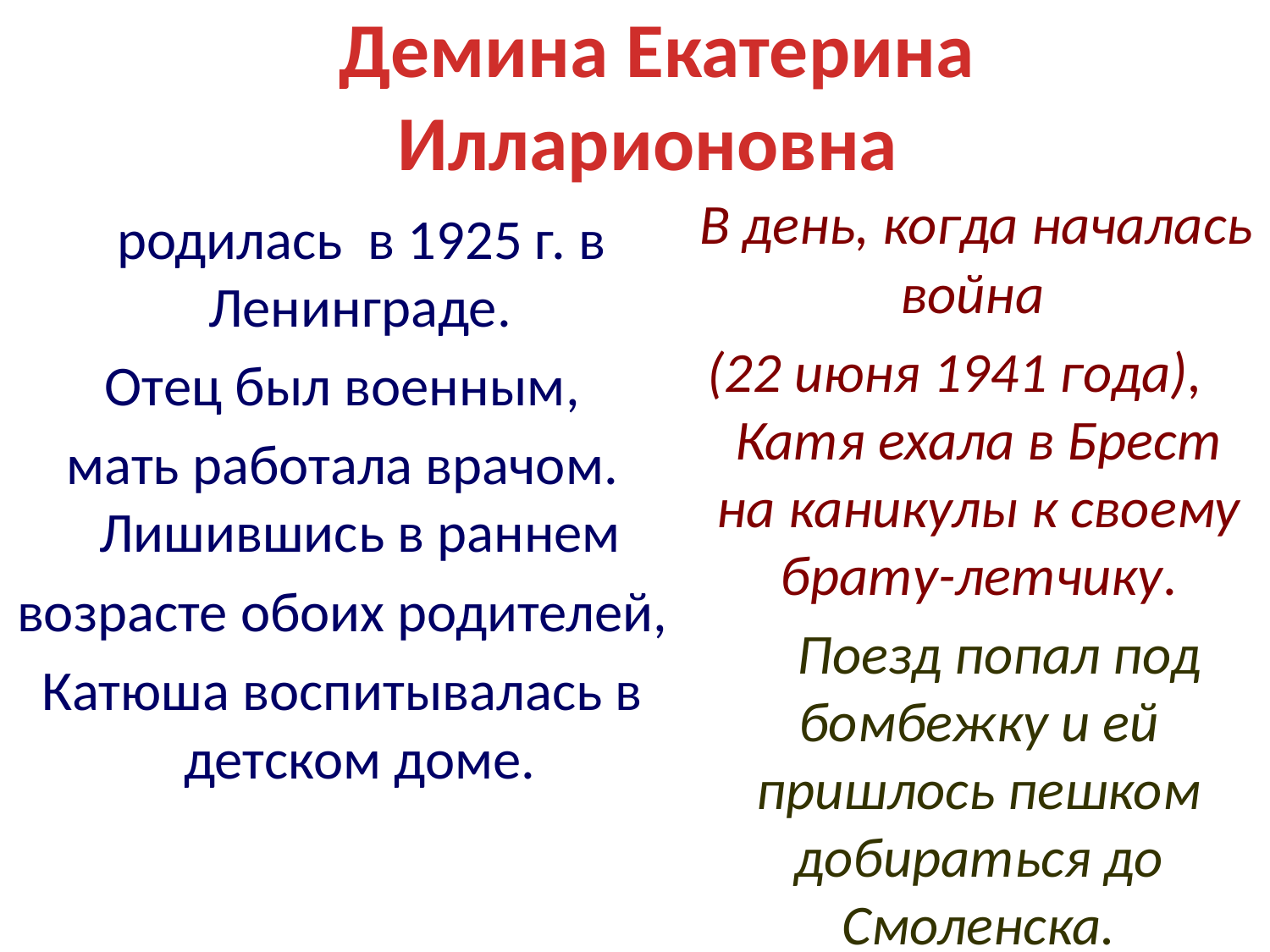

# Демина Екатерина Илларионовна
   В день, когда началась война
(22 июня 1941 года), Катя ехала в Брест на каникулы к своему брату-летчику.
       Поезд попал под бомбежку и ей пришлось пешком добираться до Смоленска.
   родилась  в 1925 г. в Ленинграде.
Отец был военным,
мать работала врачом. Лишившись в раннем
возрасте обоих родителей,
Катюша воспитывалась в детском доме.